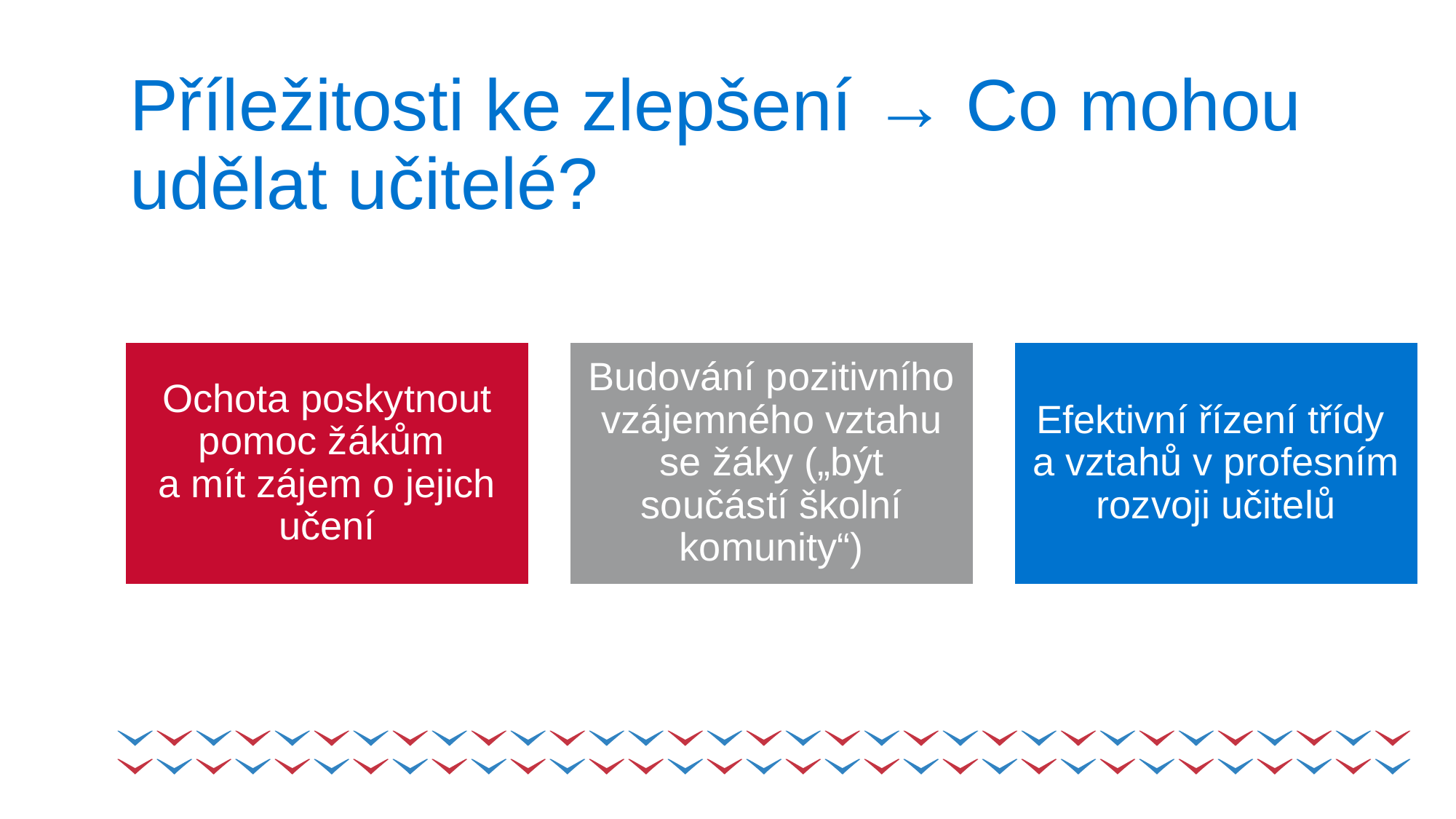

Příležitosti ke zlepšení → Co mohou udělat učitelé?
Ochota poskytnout pomoc žákům
a mít zájem o jejich učení
Budování pozitivního vzájemného vztahu se žáky („být součástí školní komunity“)
Efektivní řízení třídy
a vztahů v profesním rozvoji učitelů